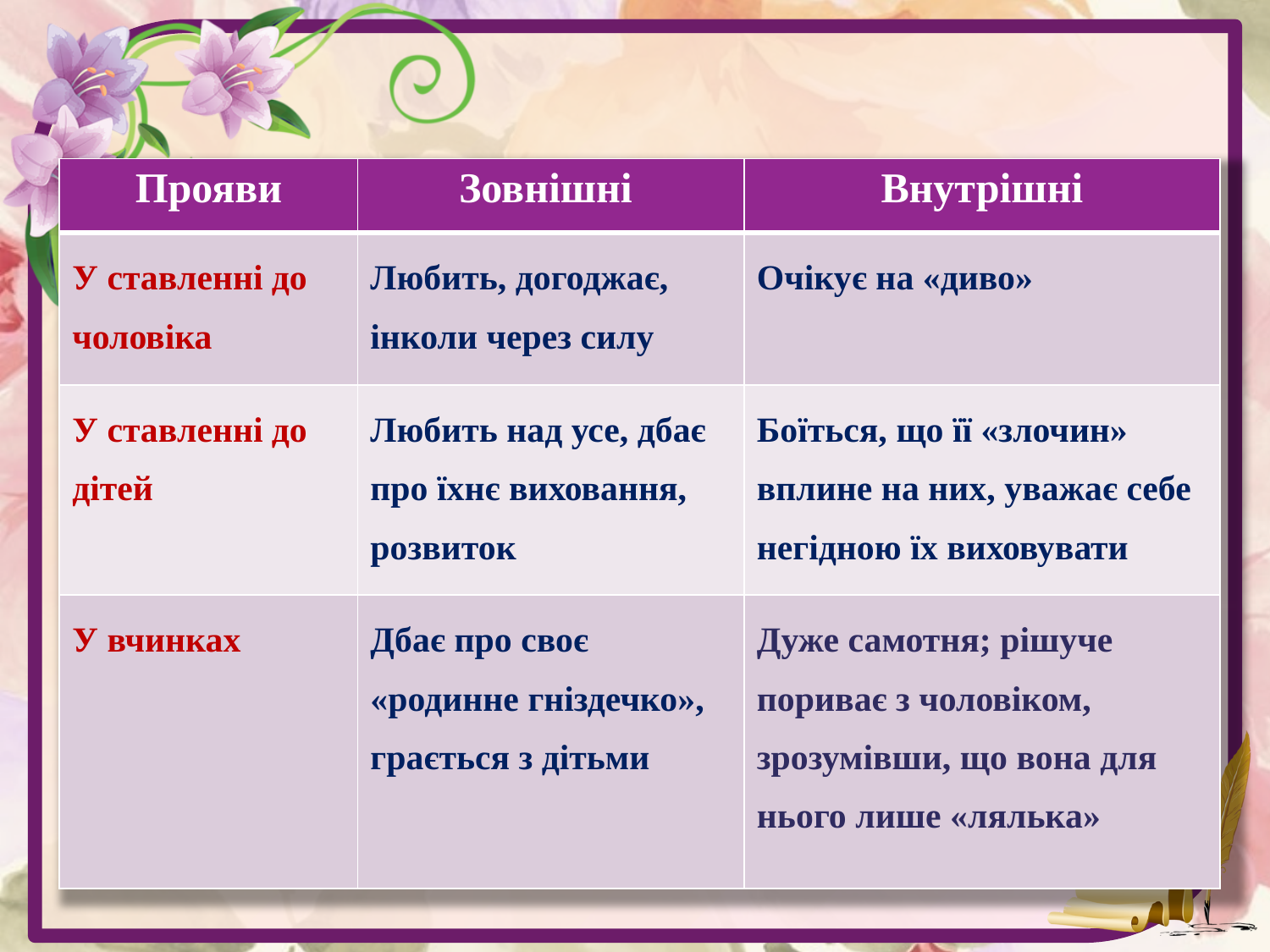

| Прояви | Зовнішні | Внутрішні |
| --- | --- | --- |
| У ставленні до чоловіка | Любить, догоджає, інколи через силу | Очікує на «диво» |
| У ставленні до дітей | Любить над усе, дбає про їхнє виховання, розвиток | Боїться, що її «злочин» вплине на них, уважає себе негідною їх виховувати |
| У вчинках | Дбає про своє «родинне гніздечко», грається з дітьми | Дуже самотня; рішуче пориває з чоловіком, зрозумівши, що вона для нього лише «лялька» |